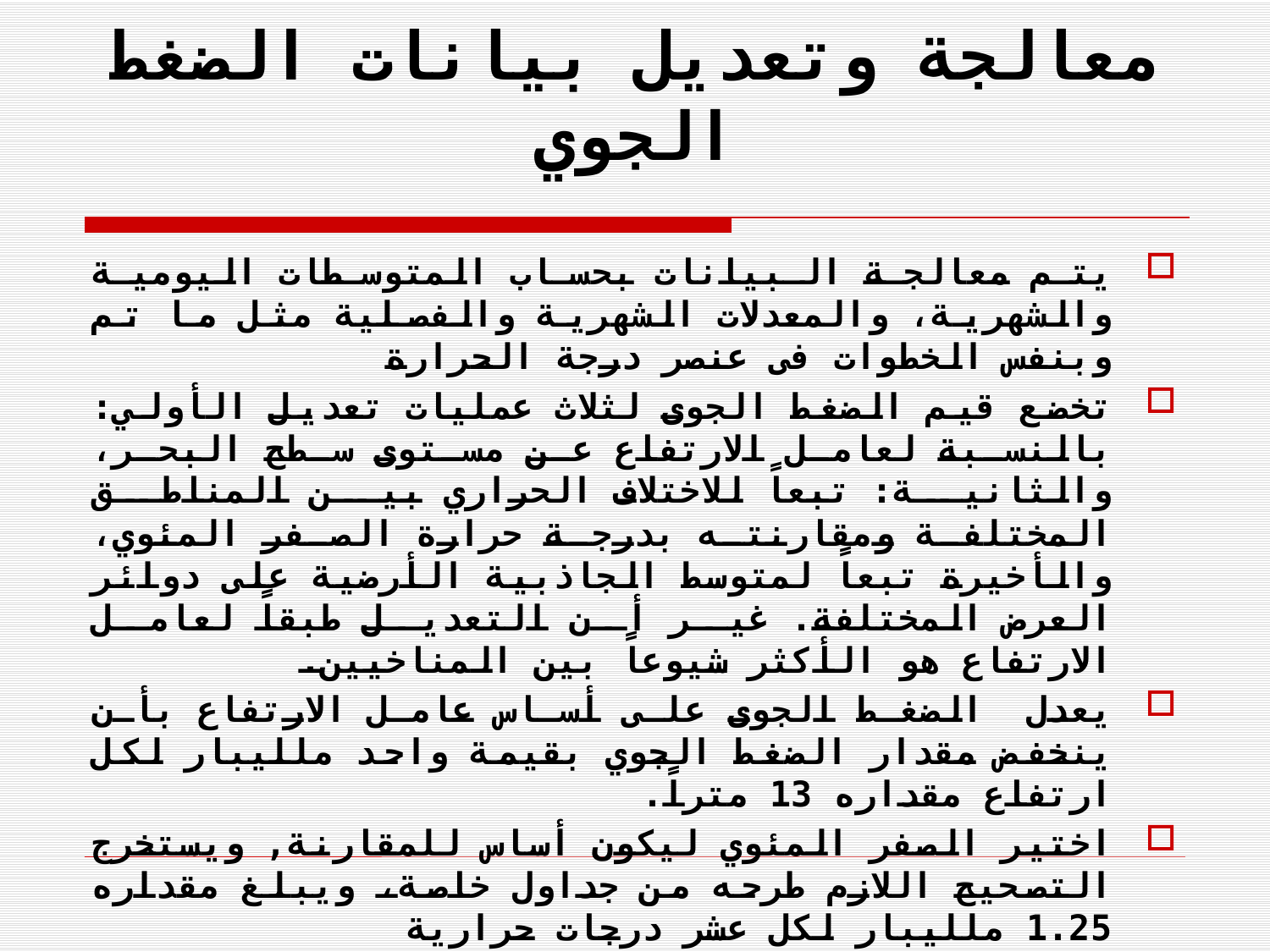

# معالجة وتعديل بيانات الضغط الجوي
يتم معالجة البيانات بحساب المتوسطات اليومية والشهرية، والمعدلات الشهرية والفصلية مثل ما تم وبنفس الخطوات فى عنصر درجة الحرارة
تخضع قيم الضغط الجوى لثلاث عمليات تعديل الأولي: بالنسبة لعامل الارتفاع عن مستوى سطح البحر، والثانية: تبعاً للاختلاف الحراري بين المناطق المختلفة ومقارنته بدرجة حرارة الصفر المئوي، والأخيرة تبعاً لمتوسط الجاذبية الأرضية على دوائر العرض المختلفة. غير أن التعديل طبقاً لعامل الارتفاع هو الأكثر شيوعاً بين المناخيين.
يعدل  الضغط الجوى على أساس عامل الارتفاع بأن ينخفض مقدار الضغط الجوي بقيمة واحد ملليبار لكل ارتفاع مقداره 13 متراً.
اختير الصفر المئوي ليكون أساس للمقارنة, ويستخرج التصحيح اللازم طرحه من جداول خاصة، ويبلغ مقداره 1.25 ملليبار لكل عشر درجات حرارية
اختيرت الجاذبية  الأرضية عند دائرة عرض 45 لكي تكون أساسا لتوحيد القياس، ويستخرج التصحيحات اللازمة من جداول خاصة ، ويبلغ مقدارها –2 ملليبار فى المناطق الاستوائية ، و+ 2 ملليبار عند القطبين .